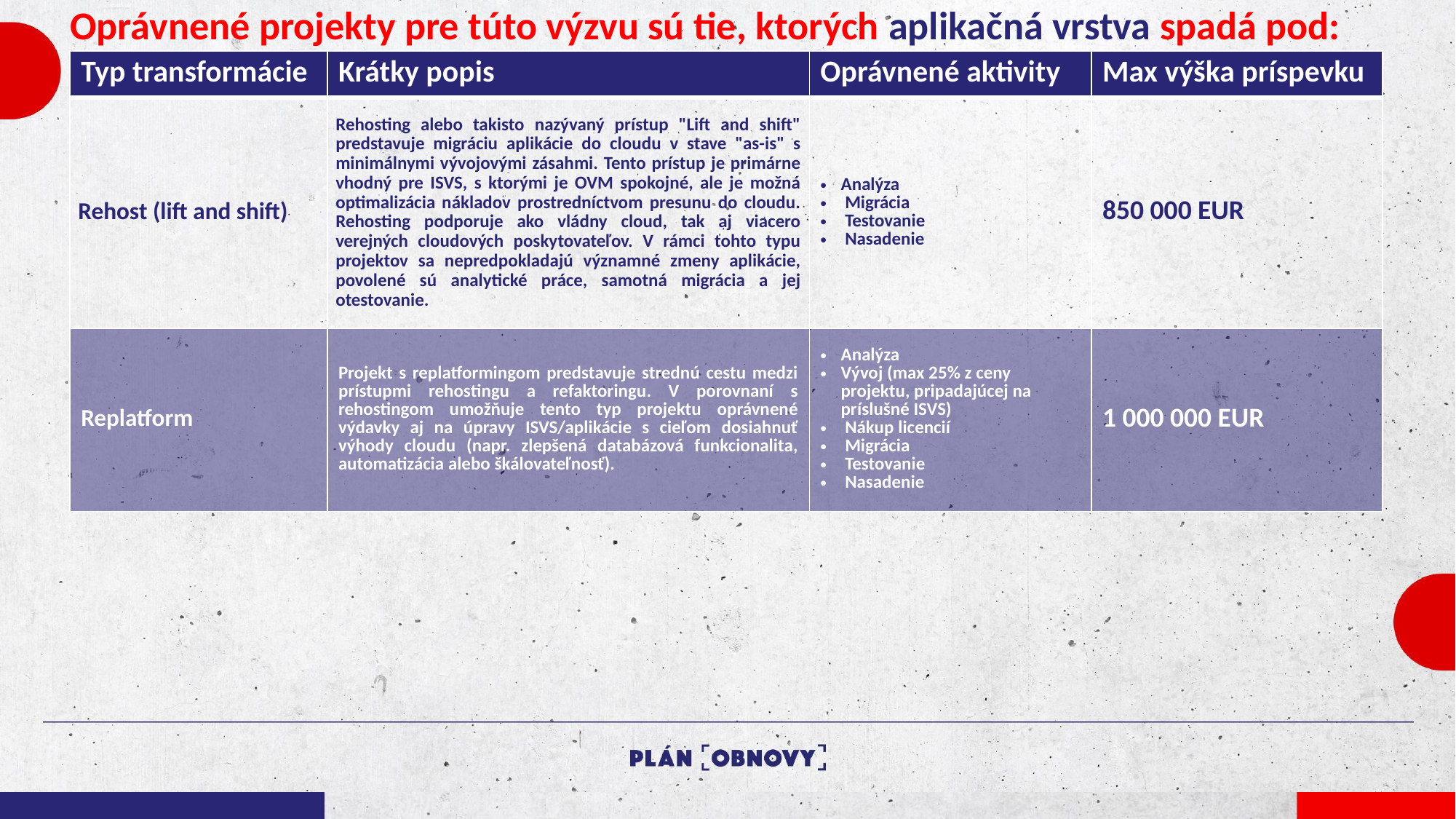

# Oprávnené projekty pre túto výzvu sú tie, ktorých aplikačná vrstva spadá pod:

| Typ transformácie | Krátky popis | Oprávnené aktivity | Max výška príspevku |
| --- | --- | --- | --- |
| Rehost (lift and shift) | Rehosting alebo takisto nazývaný prístup "Lift and shift" predstavuje migráciu aplikácie do cloudu v stave "as-is" s minimálnymi vývojovými zásahmi. Tento prístup je primárne vhodný pre ISVS, s ktorými je OVM spokojné, ale je možná optimalizácia nákladov prostredníctvom presunu do cloudu. Rehosting podporuje ako vládny cloud, tak aj viacero verejných cloudových poskytovateľov. V rámci tohto typu projektov sa nepredpokladajú významné zmeny aplikácie, povolené sú analytické práce, samotná migrácia a jej otestovanie. | Analýza Migrácia Testovanie Nasadenie | 850 000 EUR |
| Replatform | Projekt s replatformingom predstavuje strednú cestu medzi prístupmi rehostingu a refaktoringu. V porovnaní s rehostingom umožňuje tento typ projektu oprávnené výdavky aj na úpravy ISVS/aplikácie s cieľom dosiahnuť výhody cloudu (napr. zlepšená databázová funkcionalita, automatizácia alebo škálovateľnosť). | Analýza Vývoj (max 25% z ceny projektu, pripadajúcej na príslušné ISVS) Nákup licencií Migrácia Testovanie Nasadenie | 1 000 000 EUR |

Kliknutím upravte štýl predlohy nadpisu
Kliknutím upravte štýl predlohy podnadpisu